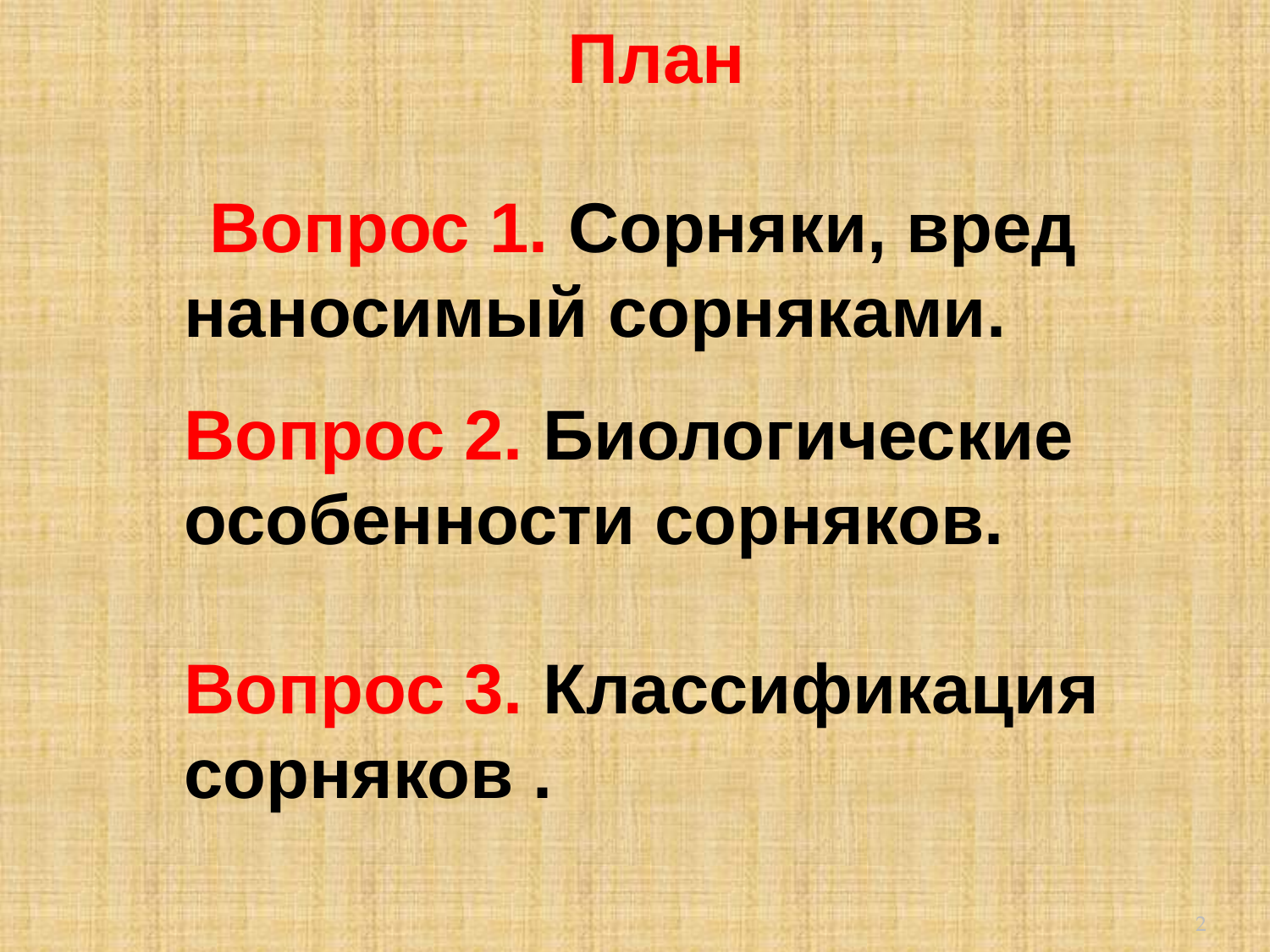

План
Вопрос 1. Сорняки, вред наносимый сорняками.
Вопрос 2. Биологические особенности сорняков.
Вопрос 3. Классификация сорняков .
2